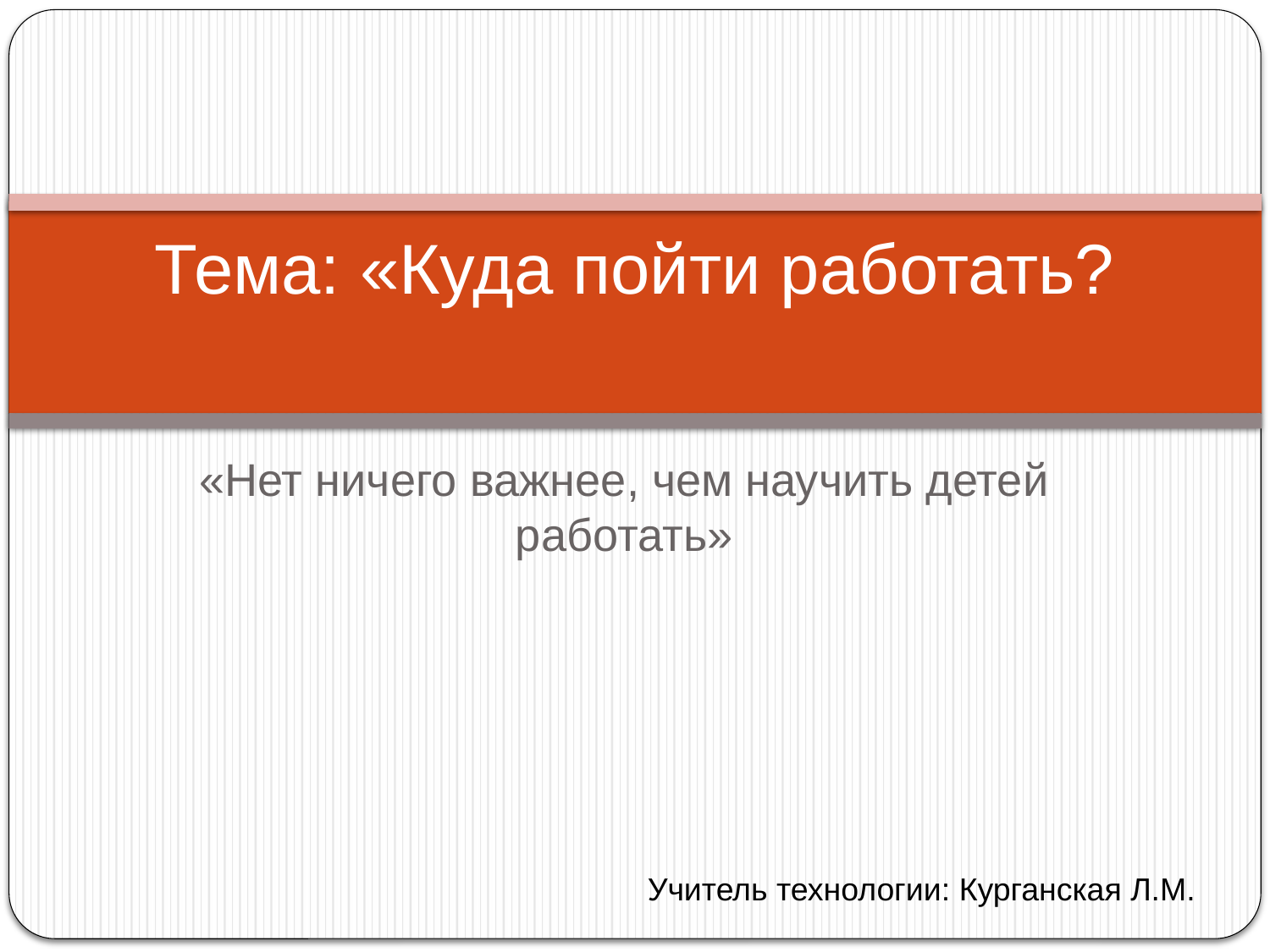

# Тема: «Куда пойти работать?
«Нет ничего важнее, чем научить детей работать»

Учитель технологии: Курганская Л.М.